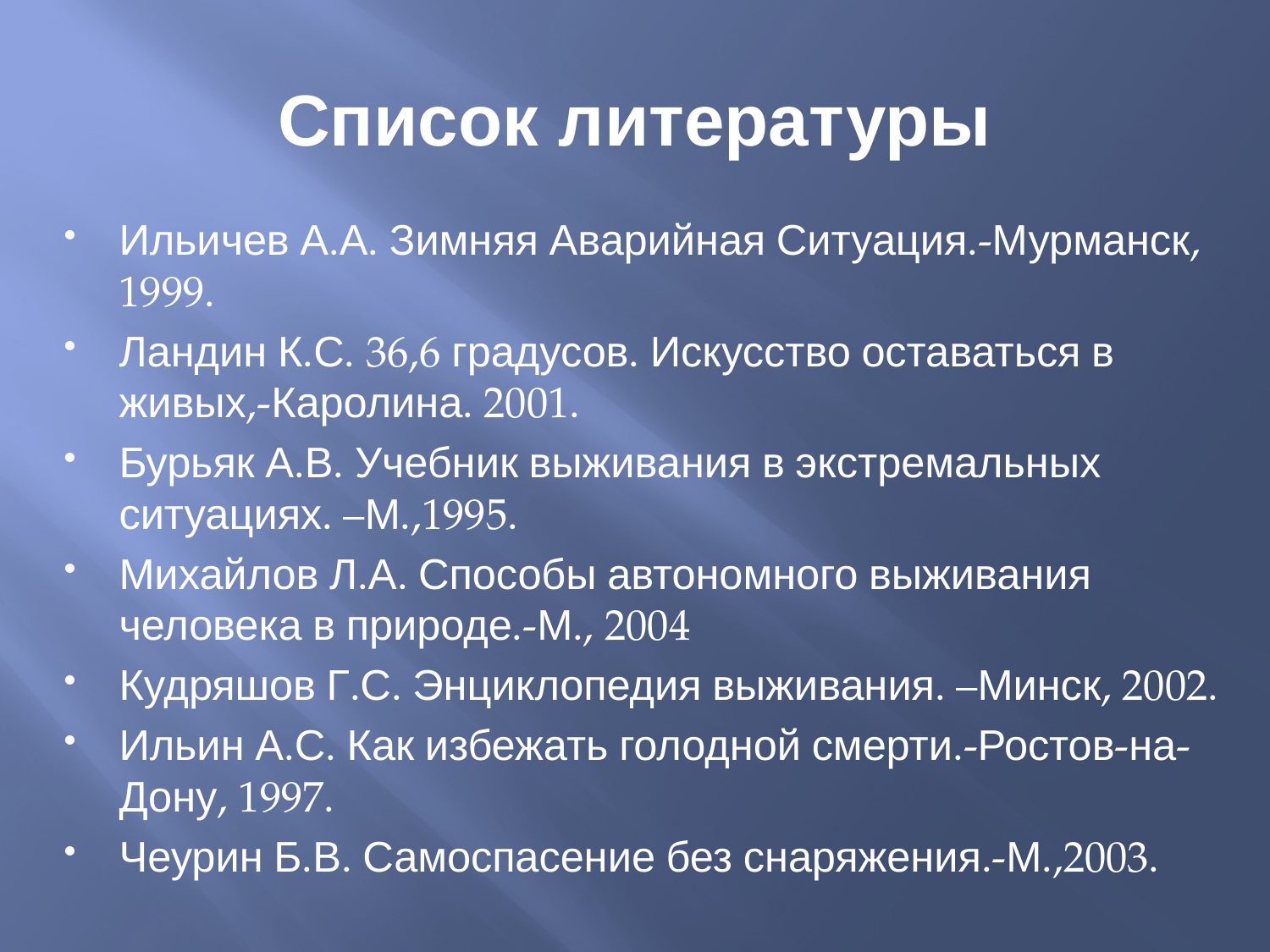

# Список литературы
Ильичев А.А. Зимняя Аварийная Ситуация.-Мурманск, 1999.
Ландин К.С. 36,6 градусов. Искусство оставаться в живых,-Каролина. 2001.
Бурьяк А.В. Учебник выживания в экстремальных ситуациях. –М.,1995.
Михайлов Л.А. Способы автономного выживания человека в природе.-М., 2004
Кудряшов Г.С. Энциклопедия выживания. –Минск, 2002.
Ильин А.С. Как избежать голодной смерти.-Ростов-на-Дону, 1997.
Чеурин Б.В. Самоспасение без снаряжения.-М.,2003.